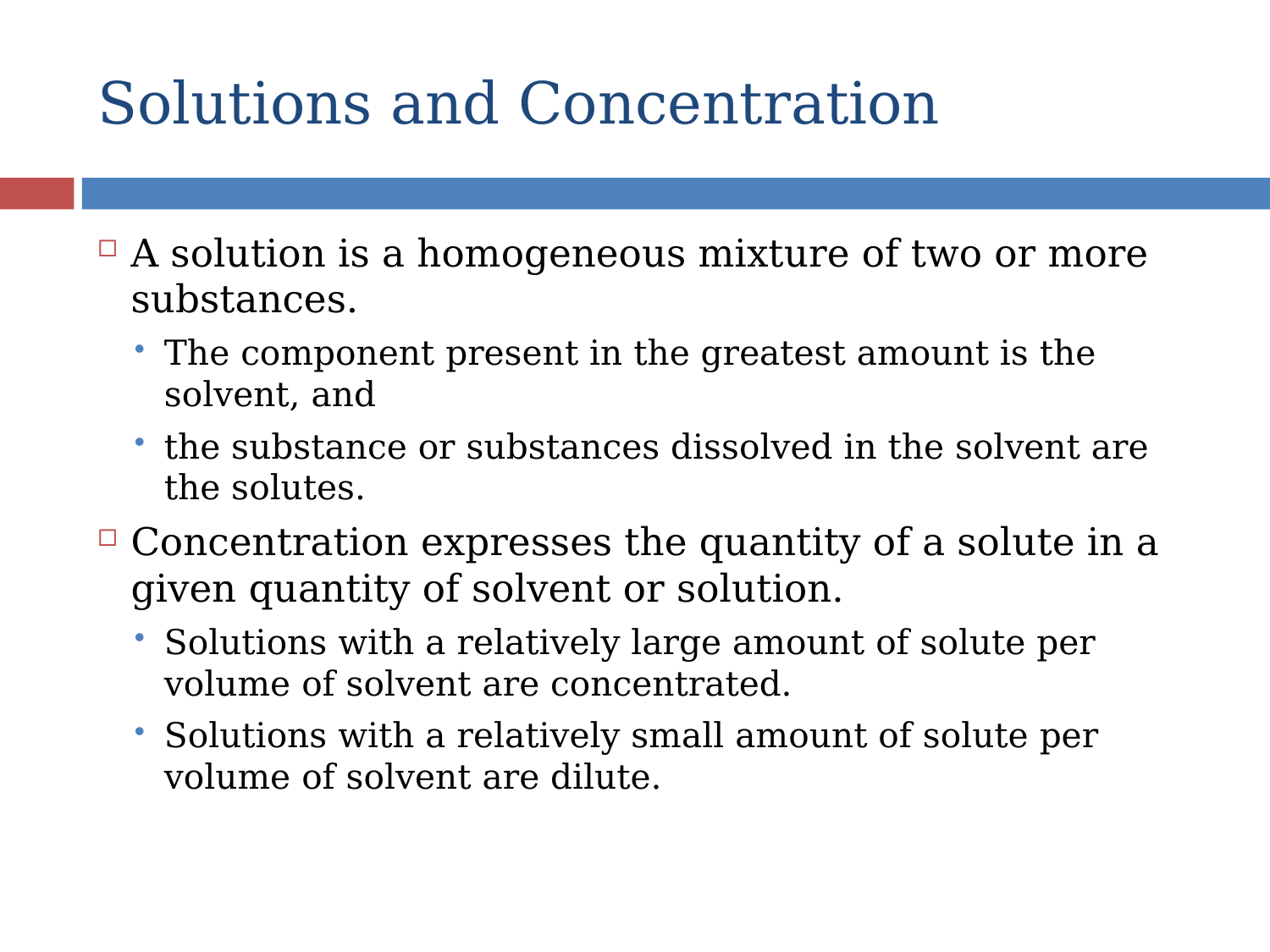

# Solutions and Concentration
A solution is a homogeneous mixture of two or more substances.
The component present in the greatest amount is the solvent, and
the substance or substances dissolved in the solvent are the solutes.
Concentration expresses the quantity of a solute in a given quantity of solvent or solution.
Solutions with a relatively large amount of solute per volume of solvent are concentrated.
Solutions with a relatively small amount of solute per volume of solvent are dilute.